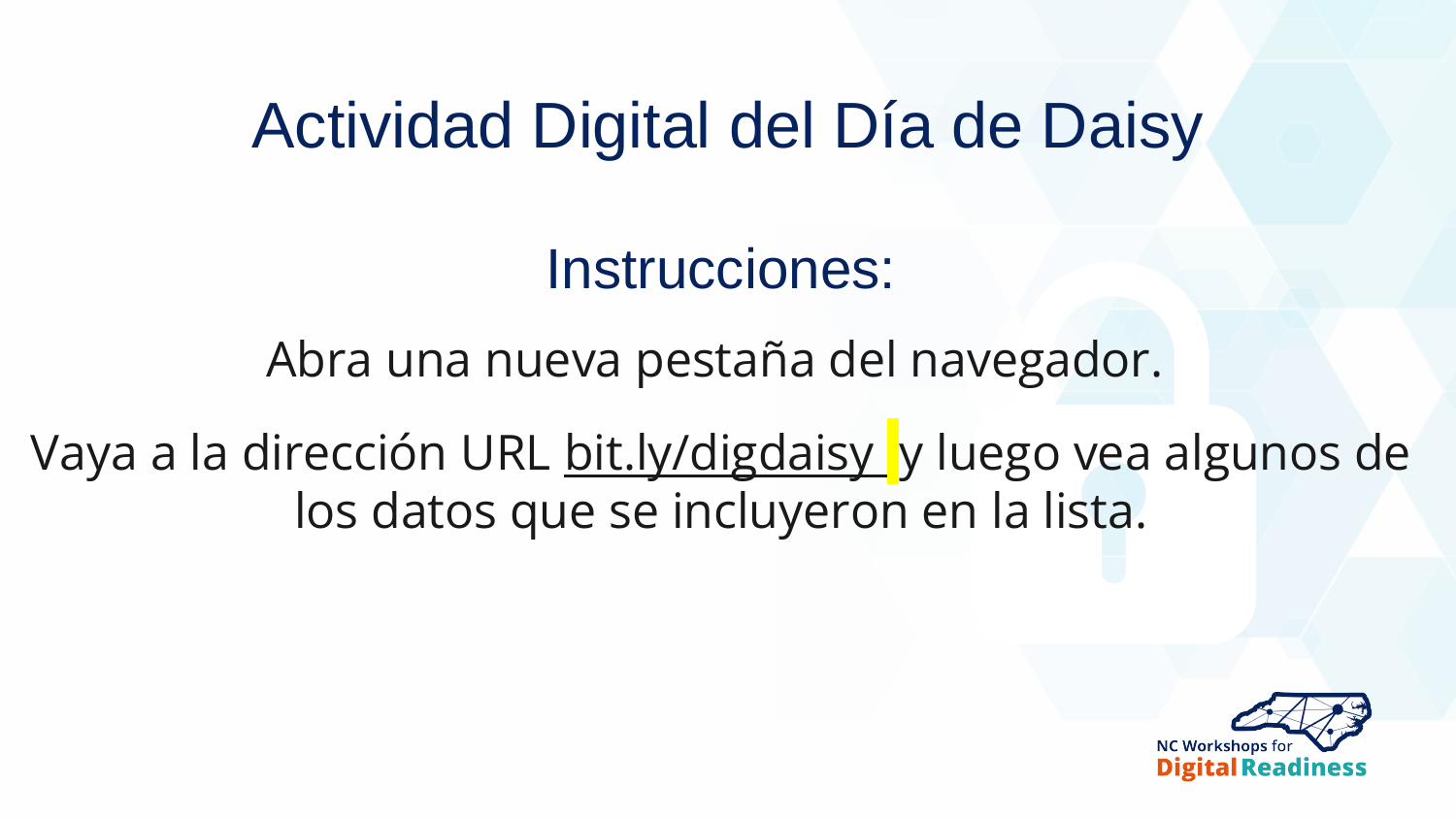

Actividad Digital del Día de Daisy
Instrucciones:
Abra una nueva pestaña del navegador.
Vaya a la dirección URL bit.ly/digdaisy  y luego vea algunos de los datos que se incluyeron en la lista.